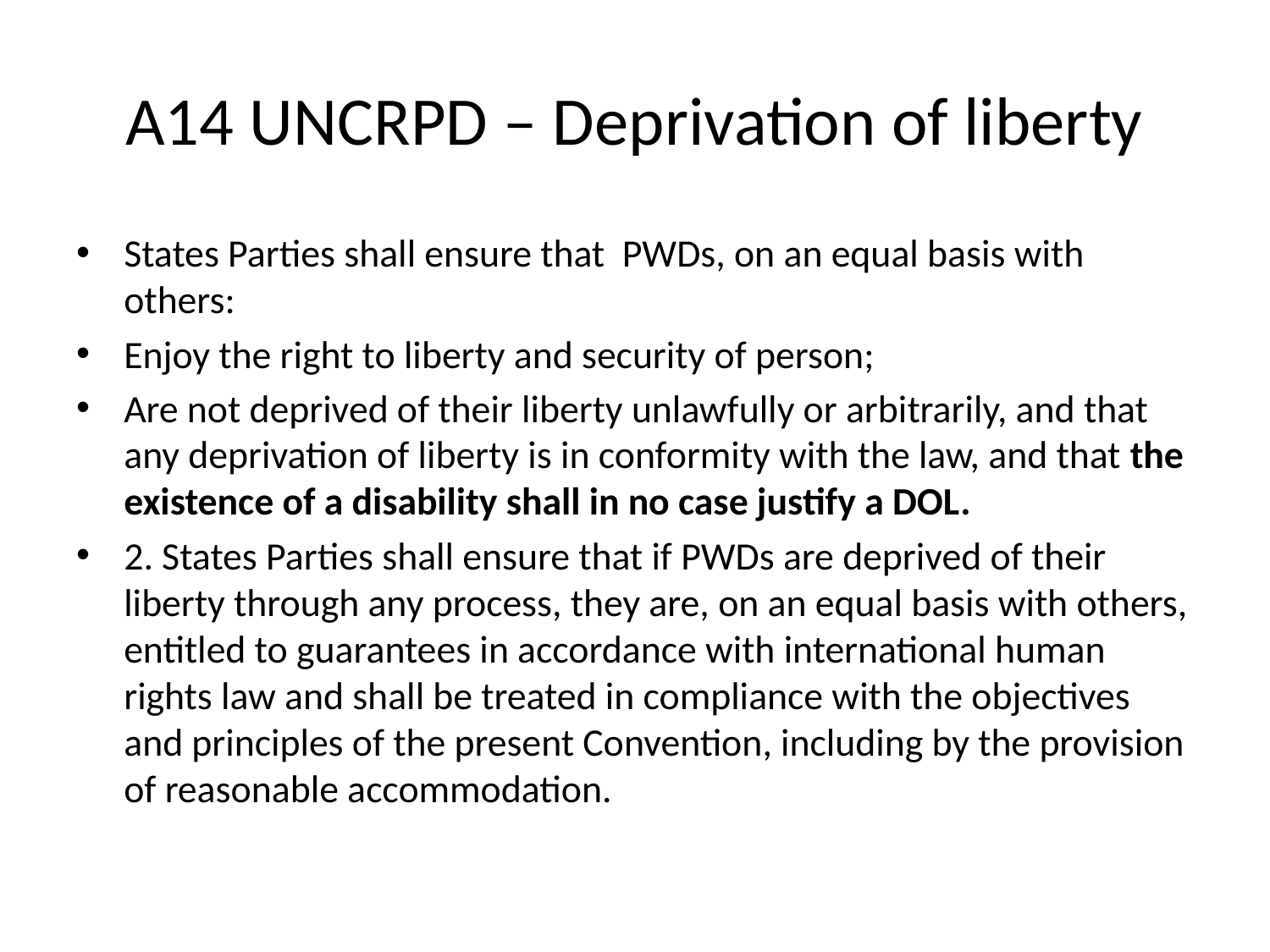

# A14 UNCRPD – Deprivation of liberty
States Parties shall ensure that  PWDs, on an equal basis with others:
Enjoy the right to liberty and security of person;
Are not deprived of their liberty unlawfully or arbitrarily, and that any deprivation of liberty is in conformity with the law, and that the existence of a disability shall in no case justify a DOL.
2. States Parties shall ensure that if PWDs are deprived of their liberty through any process, they are, on an equal basis with others, entitled to guarantees in accordance with international human rights law and shall be treated in compliance with the objectives and principles of the present Convention, including by the provision of reasonable accommodation.